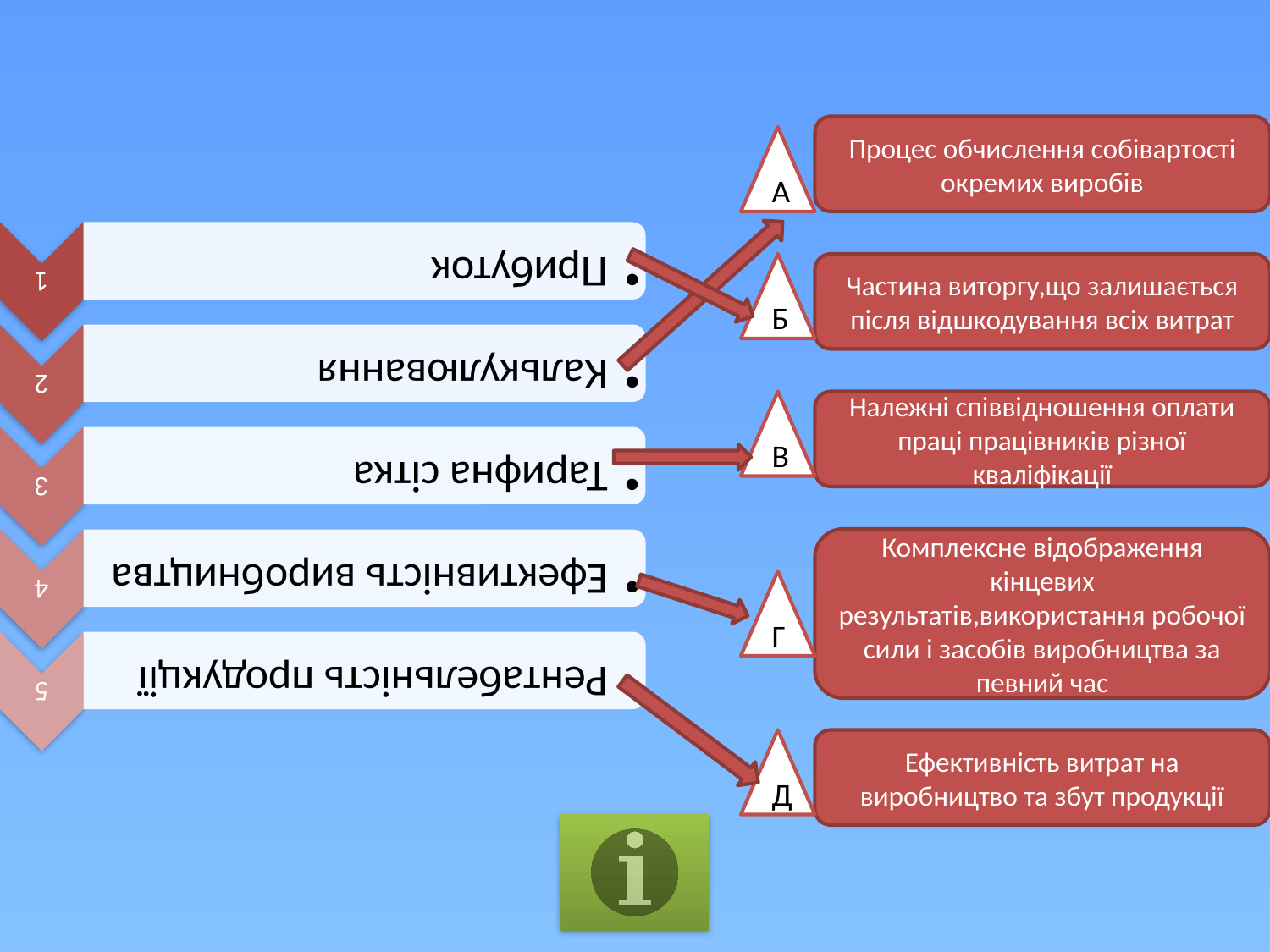

#
Процес обчислення собівартості окремих виробів
А
1
Прибуток
2
Калькулювання
3
Тарифна сітка
4
Ефективність виробництва
5
Рентабельність продукції

Б
Частина виторгу,що залишається після відшкодування всіх витрат

В
Належні співвідношення оплати праці працівників різної кваліфікації

Комплексне відображення кінцевих результатів,використання робочої сили і засобів виробництва за певний час
Г

Д
Ефективність витрат на виробництво та збут продукції